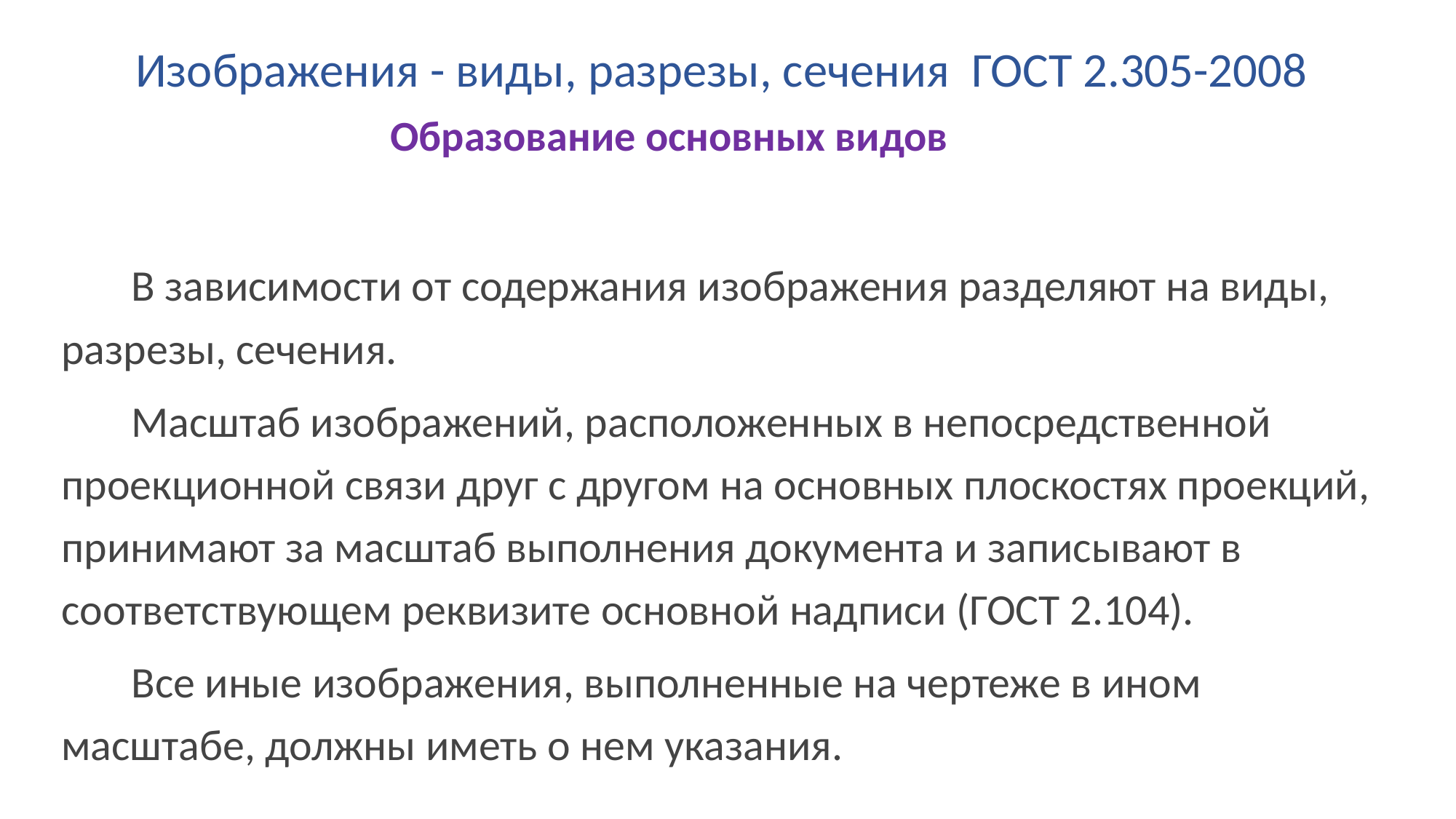

# Изображения - виды, разрезы, сечения  ГОСТ 2.305-2008
Образование основных видов

	В зависимости от содержания изображения разделяют на виды, разрезы, сечения.
	Масштаб изображений, расположенных в непосредственной проекционной связи друг с другом на основных плоскостях проекций, принимают за масштаб выполнения документа и записывают в соответствующем реквизите основной надписи (ГОСТ 2.104).
	Все иные изображения, выполненные на чертеже в ином масштабе, должны иметь о нем указания.